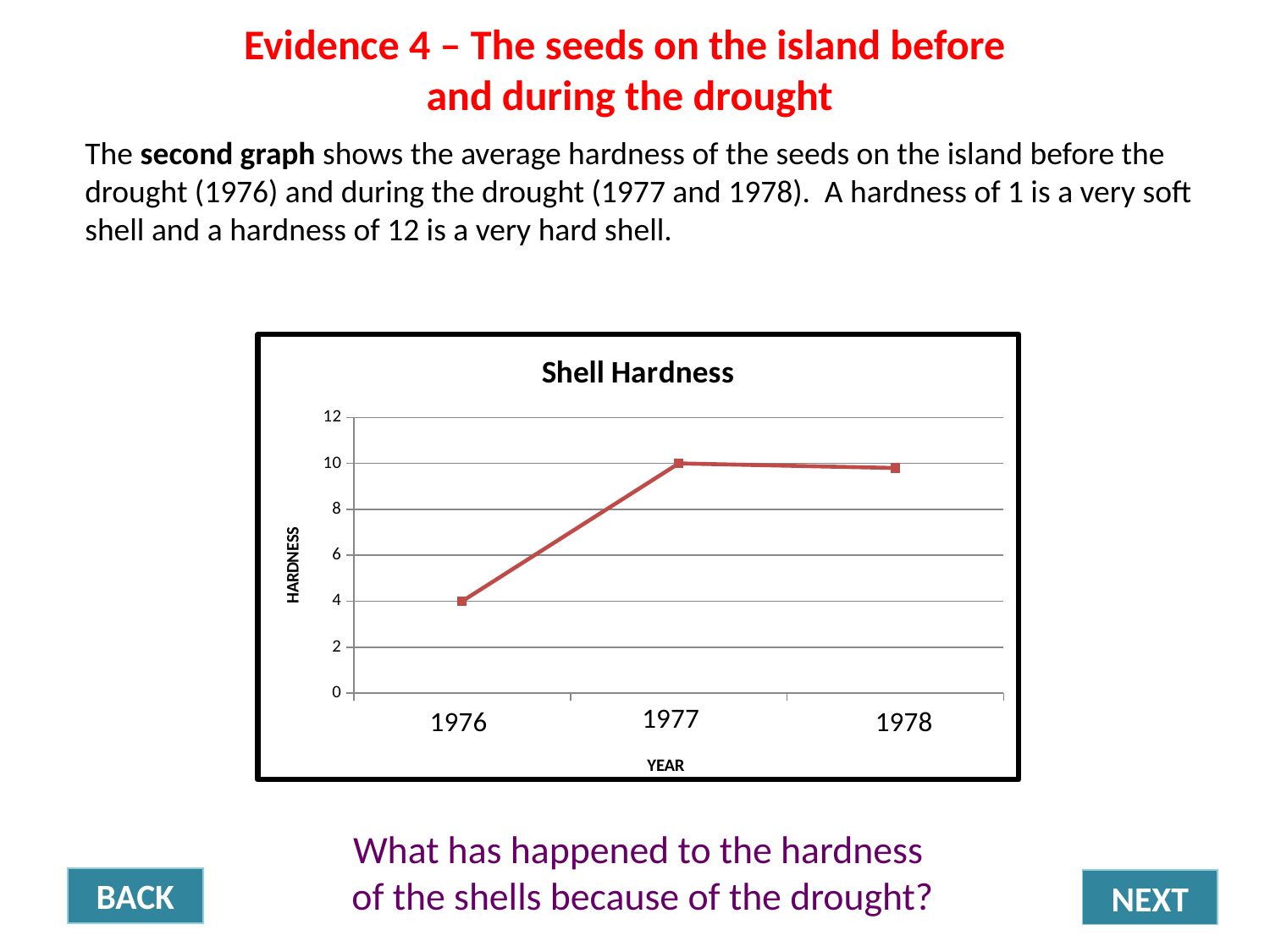

Evidence 4 – The seeds on the island before
and during the drought
The second graph shows the average hardness of the seeds on the island before the drought (1976) and during the drought (1977 and 1978).  A hardness of 1 is a very soft shell and a hardness of 12 is a very hard shell.

### Chart: Shell Hardness

| Category | Abundance (g/m2) |
|---|---|
| 1976 | 4.0 |
| 1978 | 10.0 |
| 1980 | 9.8 |
What has happened to the hardness
of the shells because of the drought?
BACK
NEXT